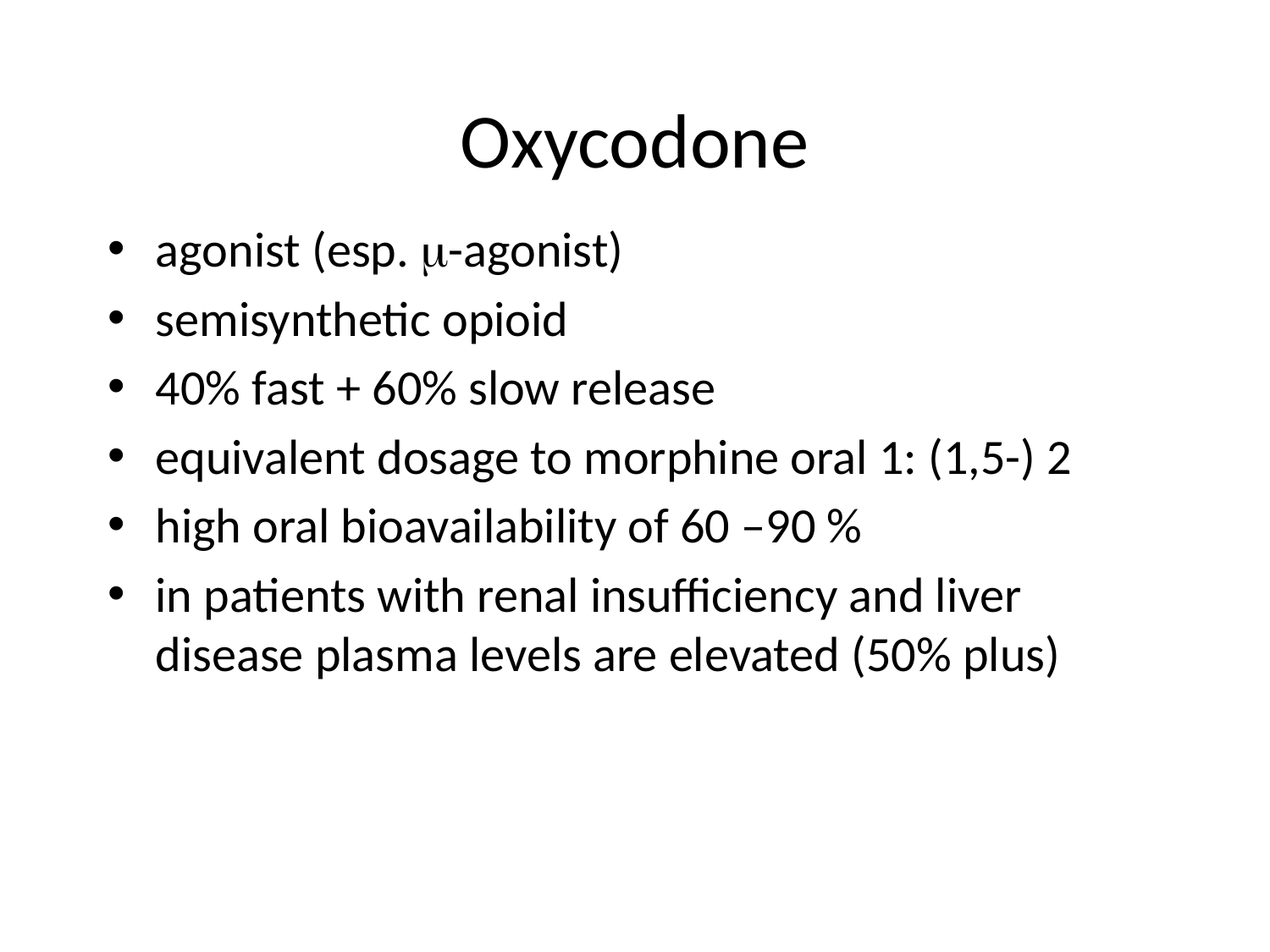

# Oxycodone
agonist (esp. μ-agonist)
semisynthetic opioid
40% fast + 60% slow release
equivalent dosage to morphine oral 1: (1,5-) 2
high oral bioavailability of 60 –90 %
in patients with renal insufficiency and liver disease plasma levels are elevated (50% plus)